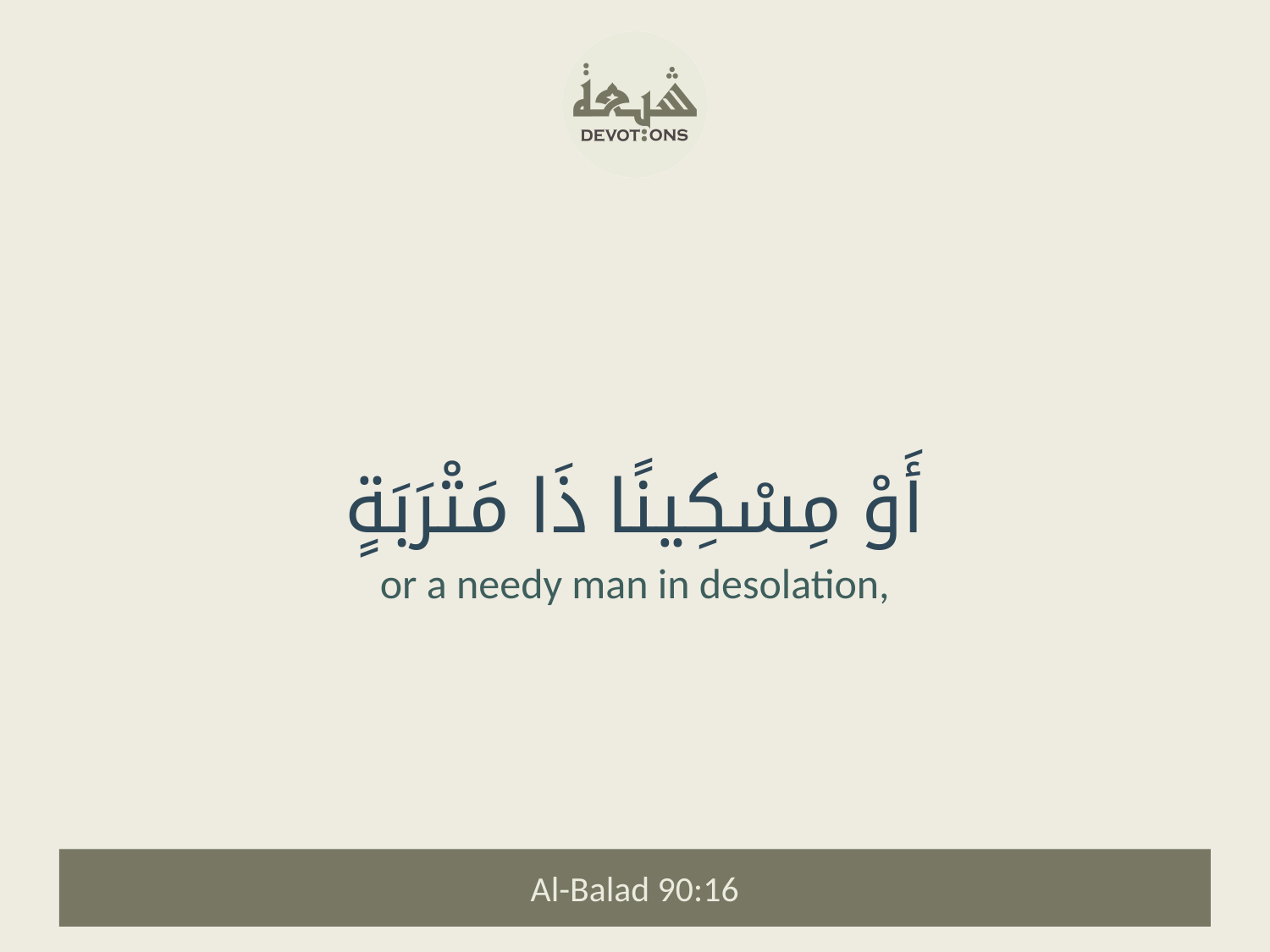

أَوْ مِسْكِينًا ذَا مَتْرَبَةٍ
or a needy man in desolation,
Al-Balad 90:16